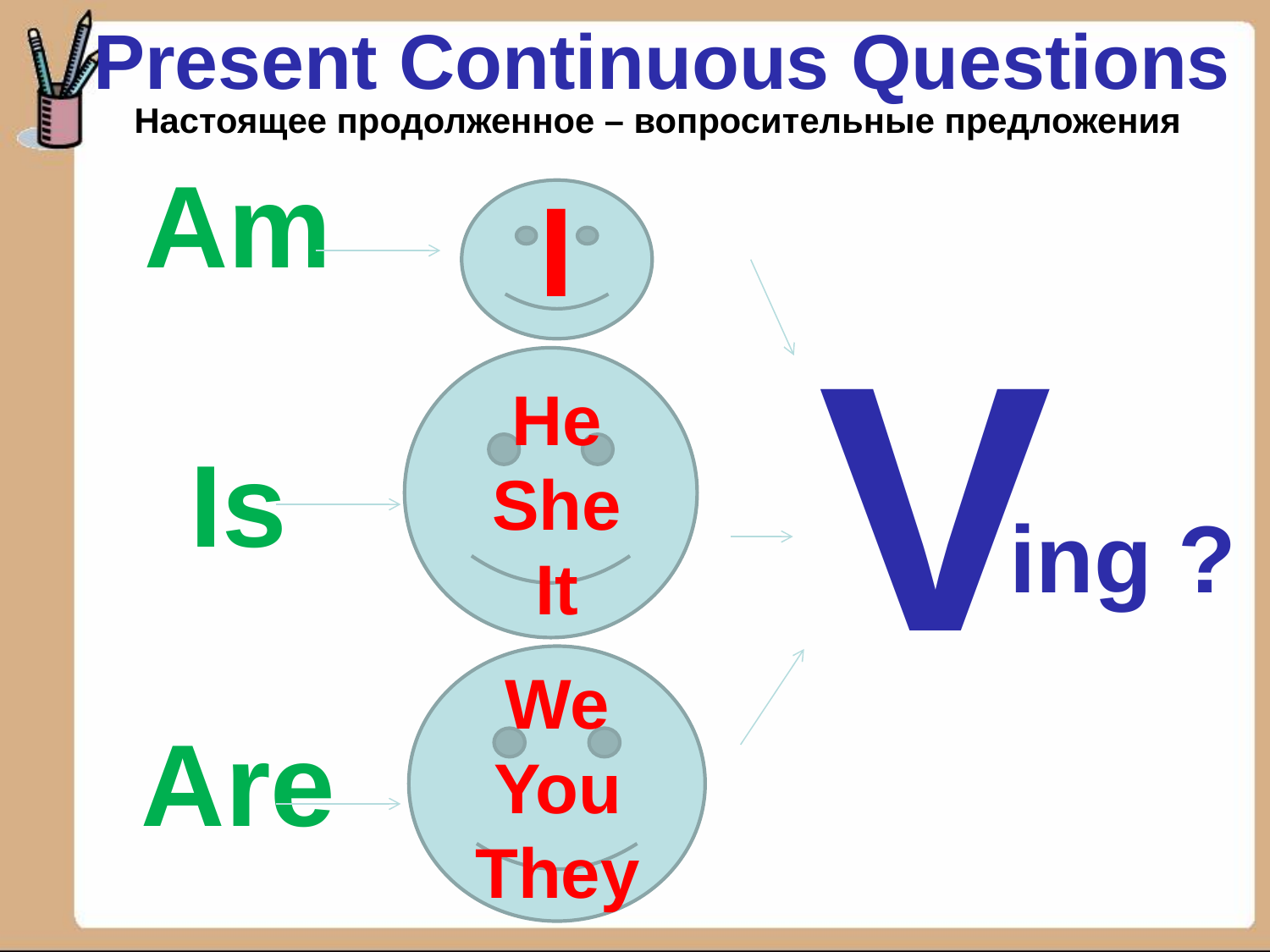

Present Continuous Questions
Настоящее продолженное – вопросительные предложения
Am

Is

Are

I

V

He
She
It
ing ?

We
You
They